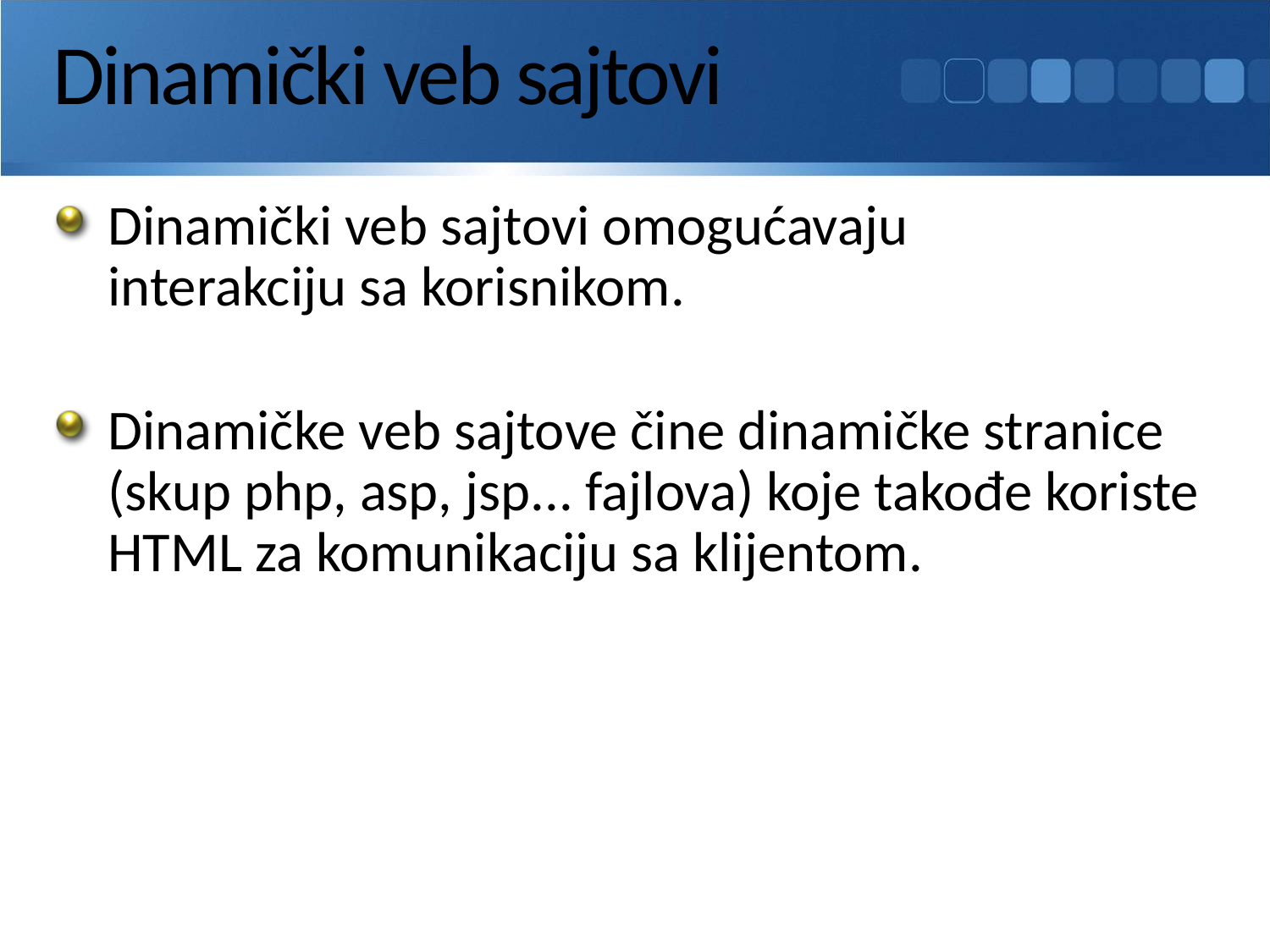

# Dinamički veb sajtovi
Dinamički veb sajtovi omogućavaju
interakciju sa korisnikom.

Dinamičke veb sajtove čine dinamičke stranice (skup php, asp, jsp... fajlova) koje takođe koriste HTML za komunikaciju sa klijentom.